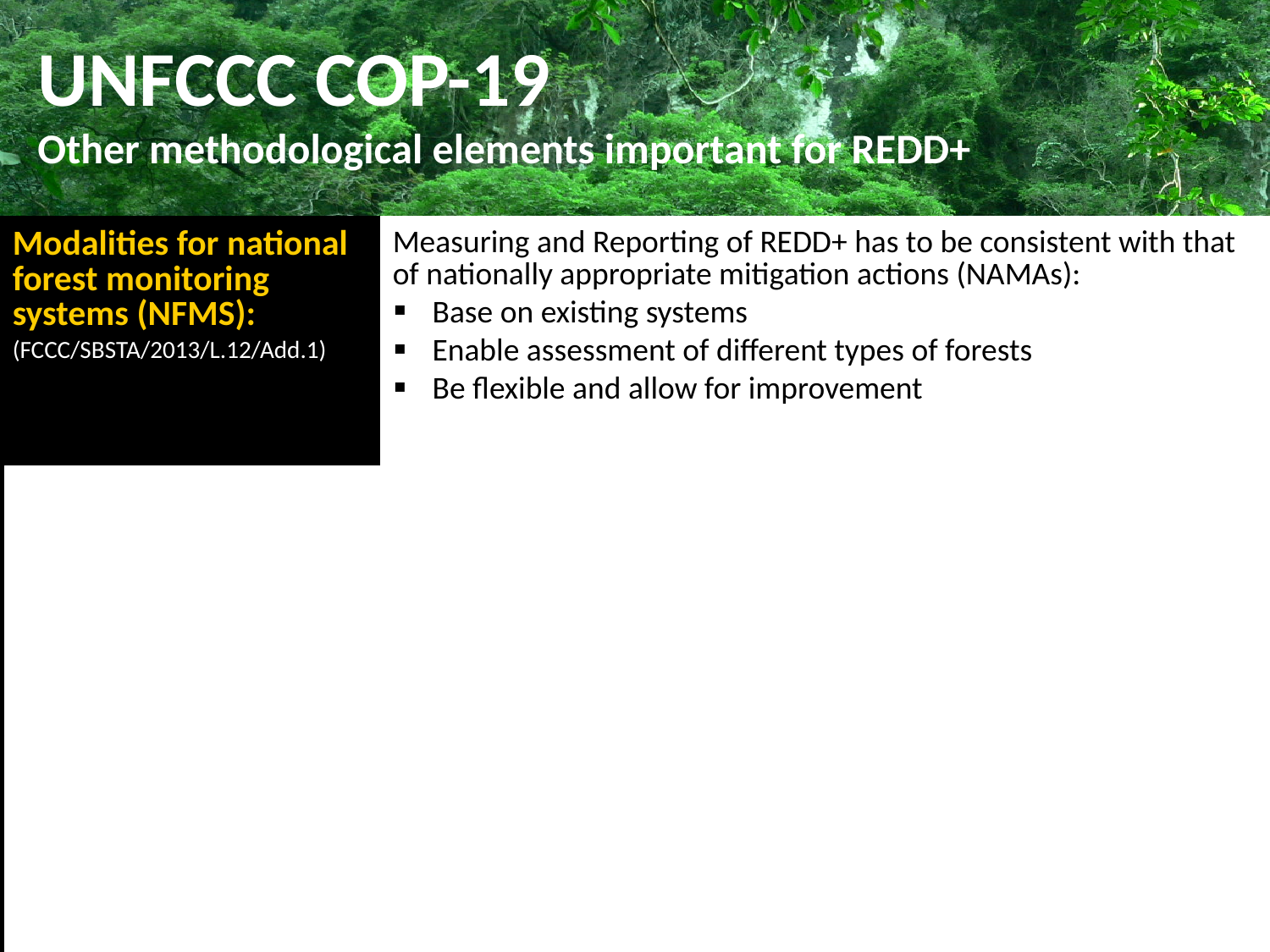

UNFCCC COP-19
Other methodological elements important for REDD+
| Modalities for national forest monitoring systems (NFMS): (FCCC/SBSTA/2013/L.12/Add.1) | Measuring and Reporting of REDD+ has to be consistent with that of nationally appropriate mitigation actions (NAMAs): Base on existing systems Enable assessment of different types of forests Be flexible and allow for improvement |
| --- | --- |
| Timing and frequency of presenting information on safeguards: (FCCC/SBSTA/2013/L.12/Add.2) | Previously, parties only needed to report on how safeguards (reducing deforestation, biodiversity, lPs rights, participation, leakage, national sovereignity) are being addressed. The decision requires countries to report regularly on how safeguards are adressed and respected when result-based funding is delivered. |
| Adressing drivers of deforestation: (FCCC/SBSTA/2013/L.12/Add.3) | Reaffirming the importance of addressing drivers of deforestation and forest degradation in national strategies. Clarifies that IPs traditional land-use is not counted as deforestation |